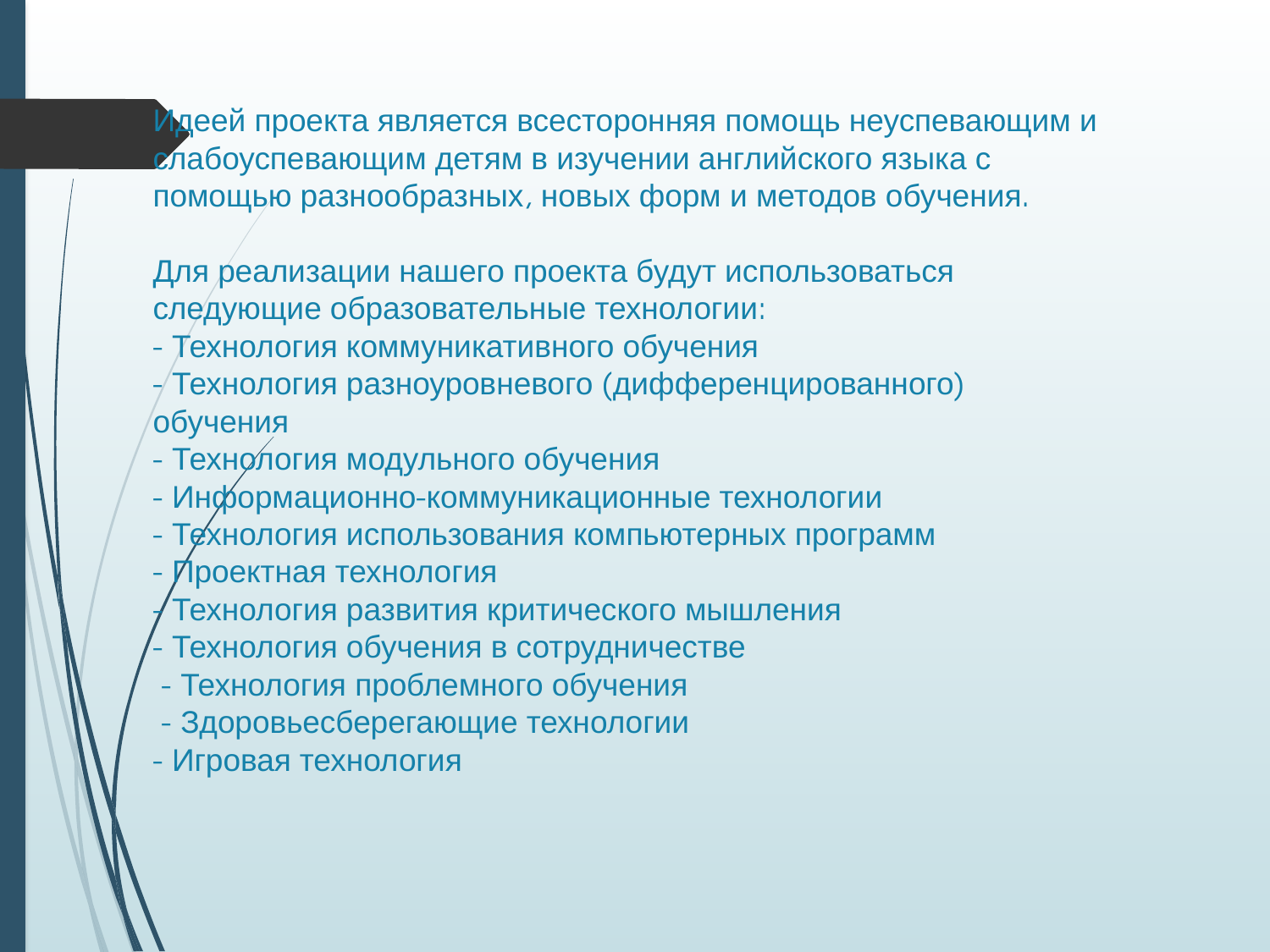

# Идеей проекта является всесторонняя помощь неуспевающим и слабоуспевающим детям в изучении английского языка с помощью разнообразных, новых форм и методов обучения. Для реализации нашего проекта будут использоваться следующие образовательные технологии: - Технология коммуникативного обучения - Технология разноуровневого (дифференцированного) обучения  - Технология модульного обучения - Информационно-коммуникационные технологии - Технология использования компьютерных программ - Проектная технология - Технология развития критического мышления - Технология обучения в сотрудничестве - Технология проблемного обучения - Здоровьесберегающие технологии - Игровая технология